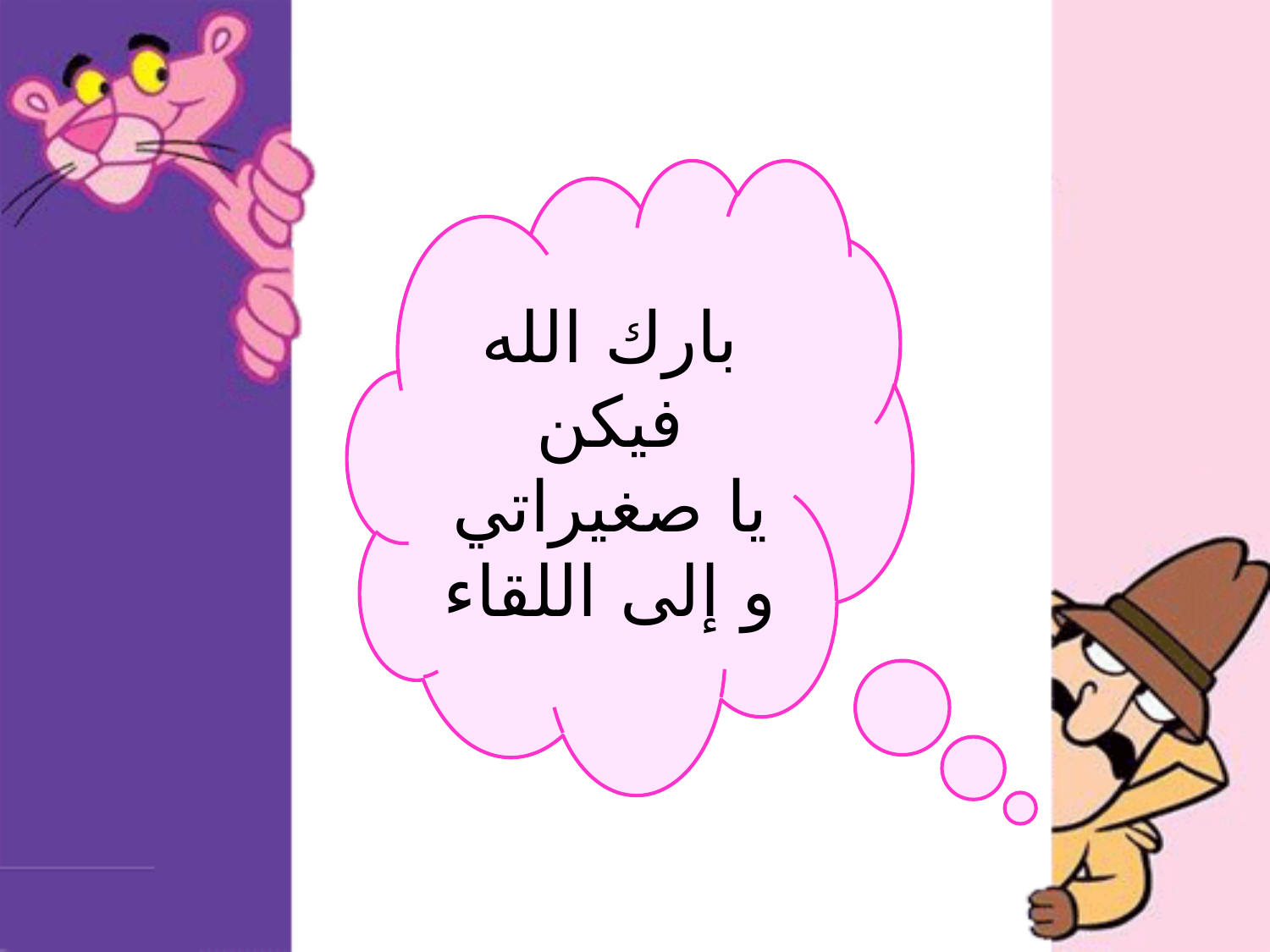

بارك الله فيكن
يا صغيراتي
و إلى اللقاء